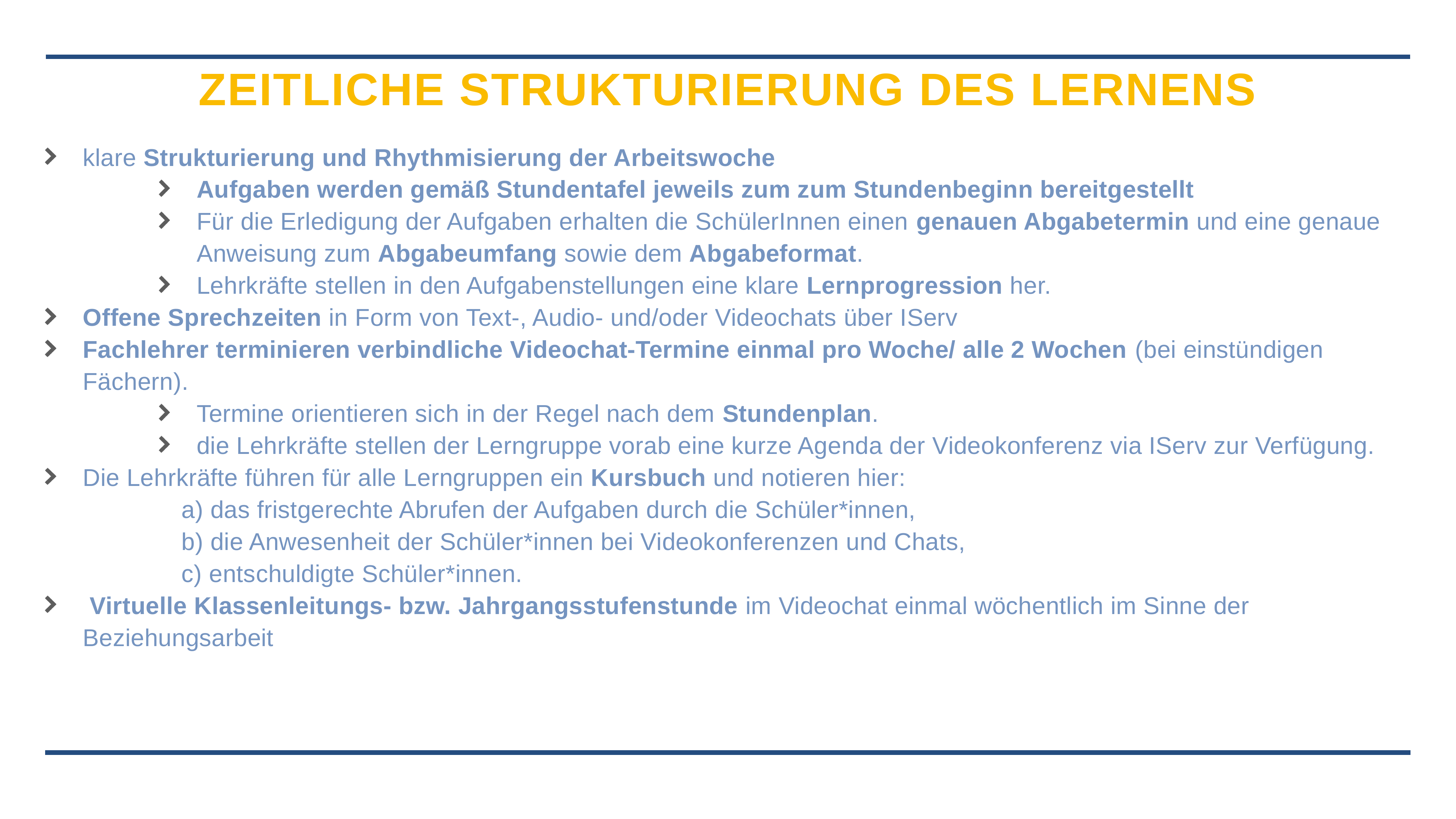

# Zeitliche Strukturierung des Lernens
klare Strukturierung und Rhythmisierung der Arbeitswoche
Aufgaben werden gemäß Stundentafel jeweils zum zum Stundenbeginn bereitgestellt
Für die Erledigung der Aufgaben erhalten die SchülerInnen einen genauen Abgabetermin und eine genaue Anweisung zum Abgabeumfang sowie dem Abgabeformat.
Lehrkräfte stellen in den Aufgabenstellungen eine klare Lernprogression her.
Offene Sprechzeiten in Form von Text-, Audio- und/oder Videochats über IServ
Fachlehrer terminieren verbindliche Videochat-Termine einmal pro Woche/ alle 2 Wochen (bei einstündigen Fächern).
Termine orientieren sich in der Regel nach dem Stundenplan.
die Lehrkräfte stellen der Lerngruppe vorab eine kurze Agenda der Videokonferenz via IServ zur Verfügung.
Die Lehrkräfte führen für alle Lerngruppen ein Kursbuch und notieren hier:
a) das fristgerechte Abrufen der Aufgaben durch die Schüler*innen,
b) die Anwesenheit der Schüler*innen bei Videokonferenzen und Chats,
c) entschuldigte Schüler*innen.
 Virtuelle Klassenleitungs- bzw. Jahrgangsstufenstunde im Videochat einmal wöchentlich im Sinne der Beziehungsarbeit